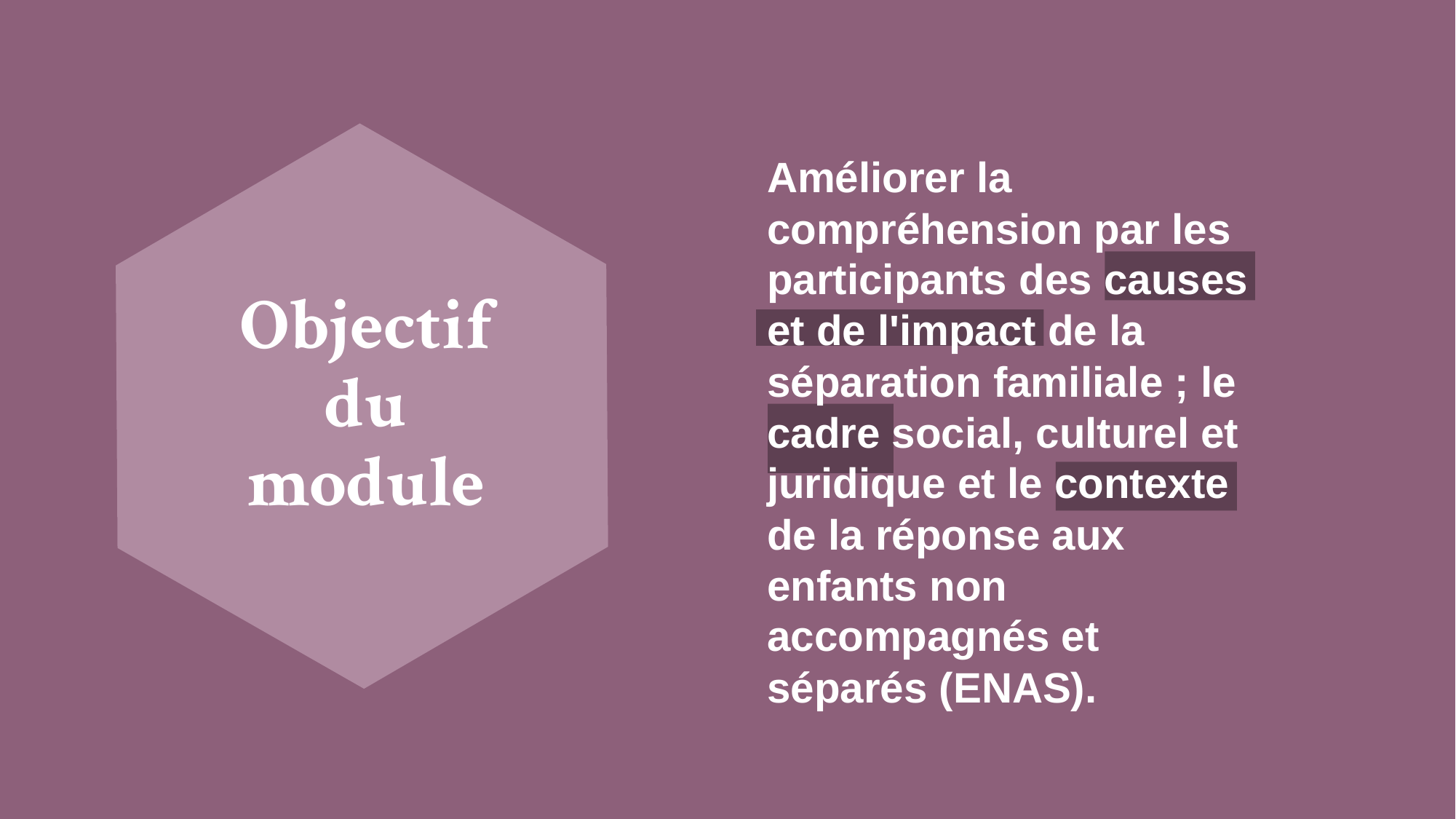

Améliorer la compréhension par les participants des causes et de l'impact de la séparation familiale ; le cadre social, culturel et juridique et le contexte de la réponse aux enfants non accompagnés et séparés (ENAS).

# Objectif du module